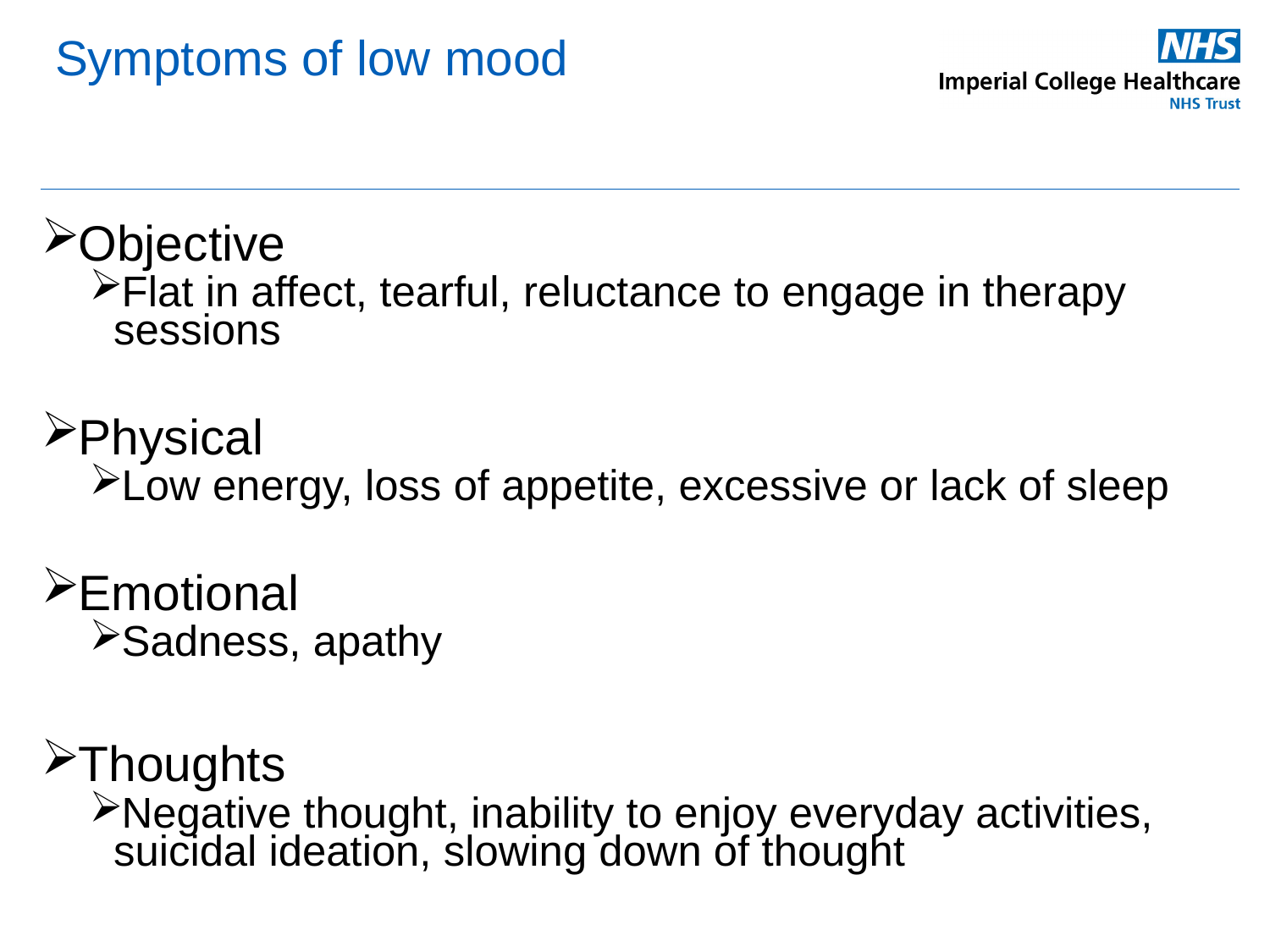

# Symptoms of low mood
Objective
Flat in affect, tearful, reluctance to engage in therapy sessions

Physical
Low energy, loss of appetite, excessive or lack of sleep

Emotional
Sadness, apathy

Thoughts
Negative thought, inability to enjoy everyday activities, suicidal ideation, slowing down of thought